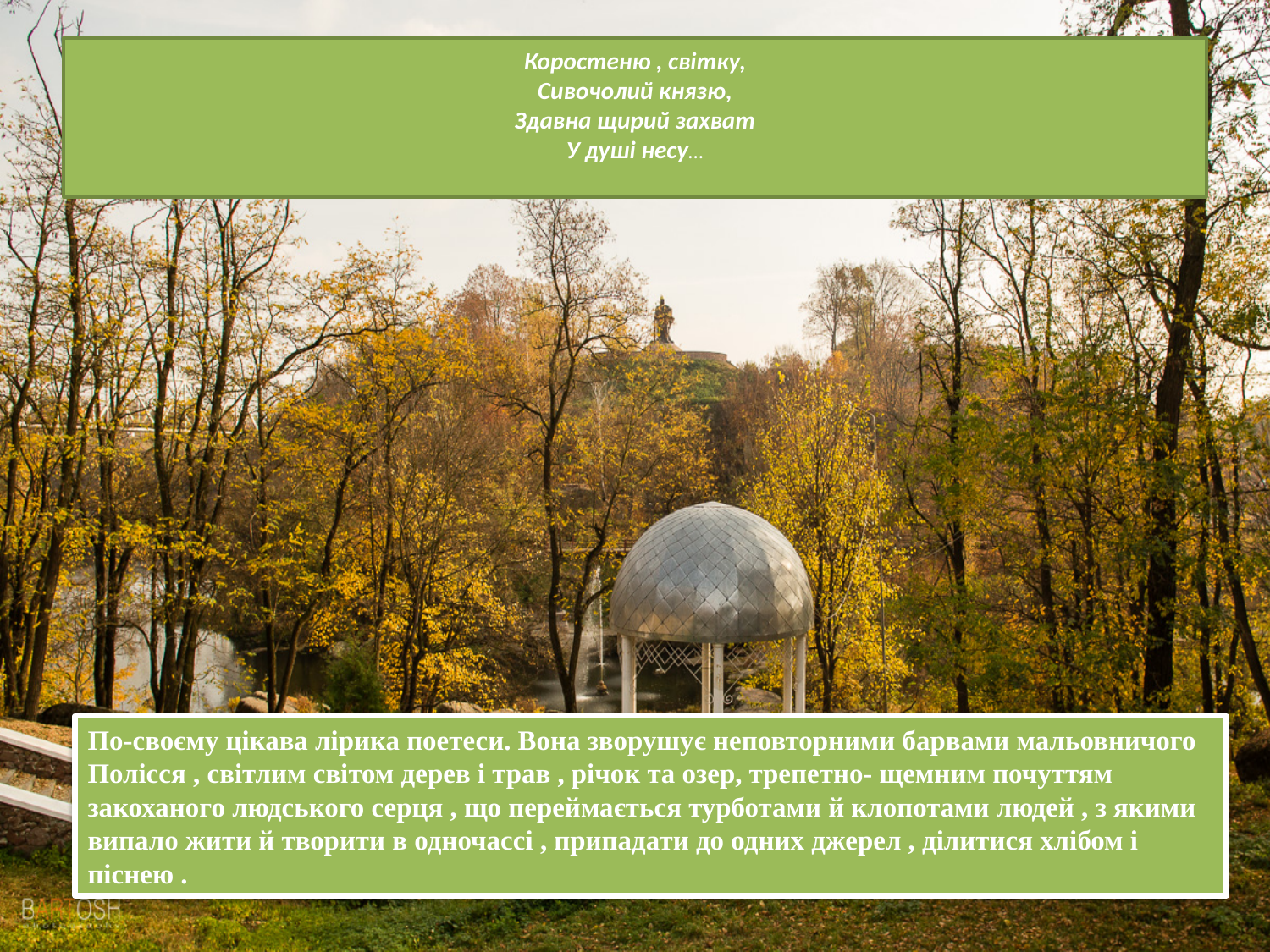

# Коростеню , світку, Сивочолий князю, Здавна щирий захват У душі несу…
По-своєму цікава лірика поетеси. Вона зворушує неповторними барвами мальовничого Полісся , світлим світом дерев і трав , річок та озер, трепетно- щемним почуттям закоханого людського серця , що переймається турботами й клопотами людей , з якими  випало жити й творити в одночассі , припадати до одних джерел , ділитися хлібом і піснею .